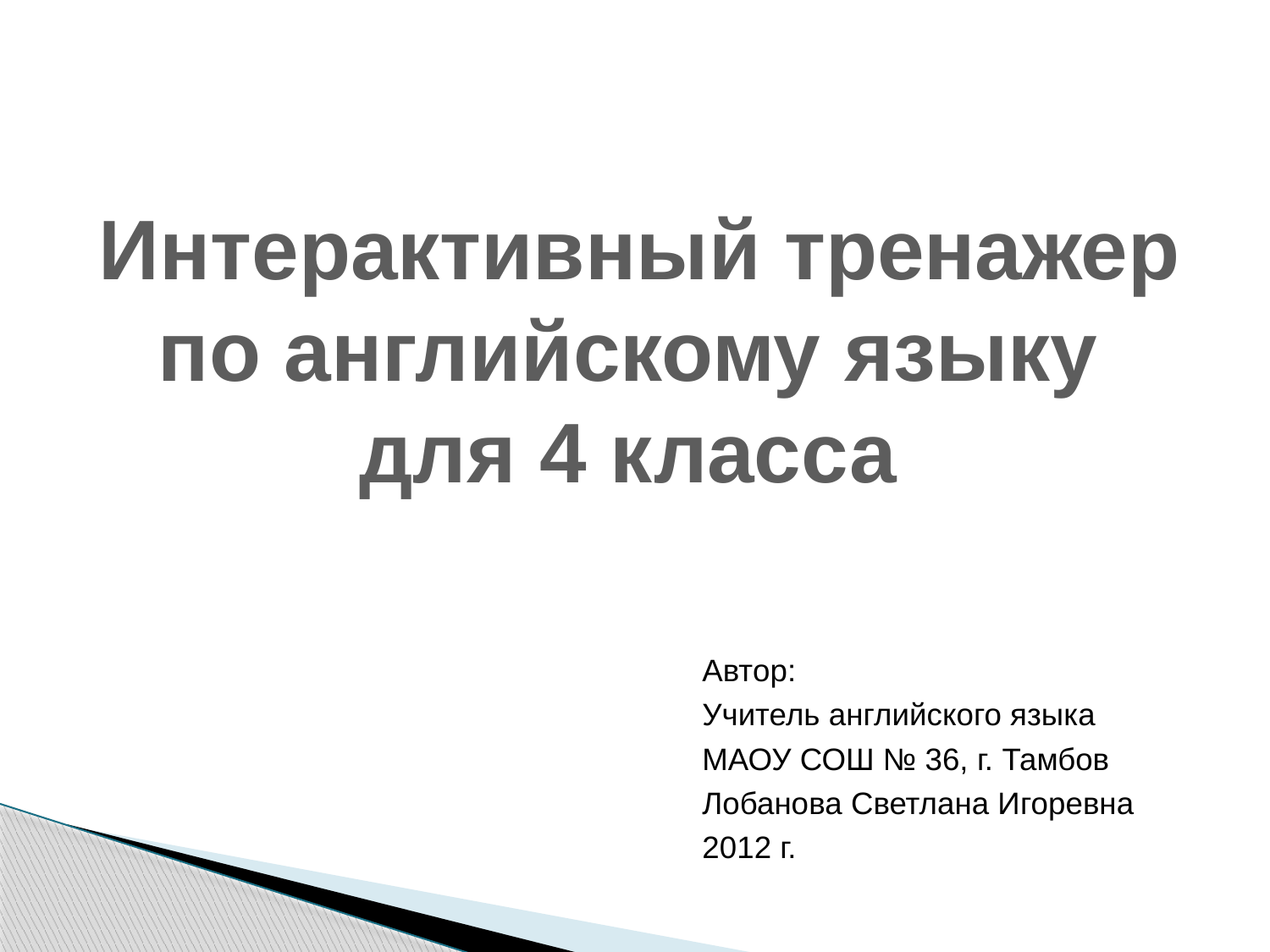

Интерактивный тренажер по английскому языку
для 4 класса

Автор:
Учитель английского языка
МАОУ СОШ № 36, г. Тамбов
Лобанова Светлана Игоревна
2012 г.